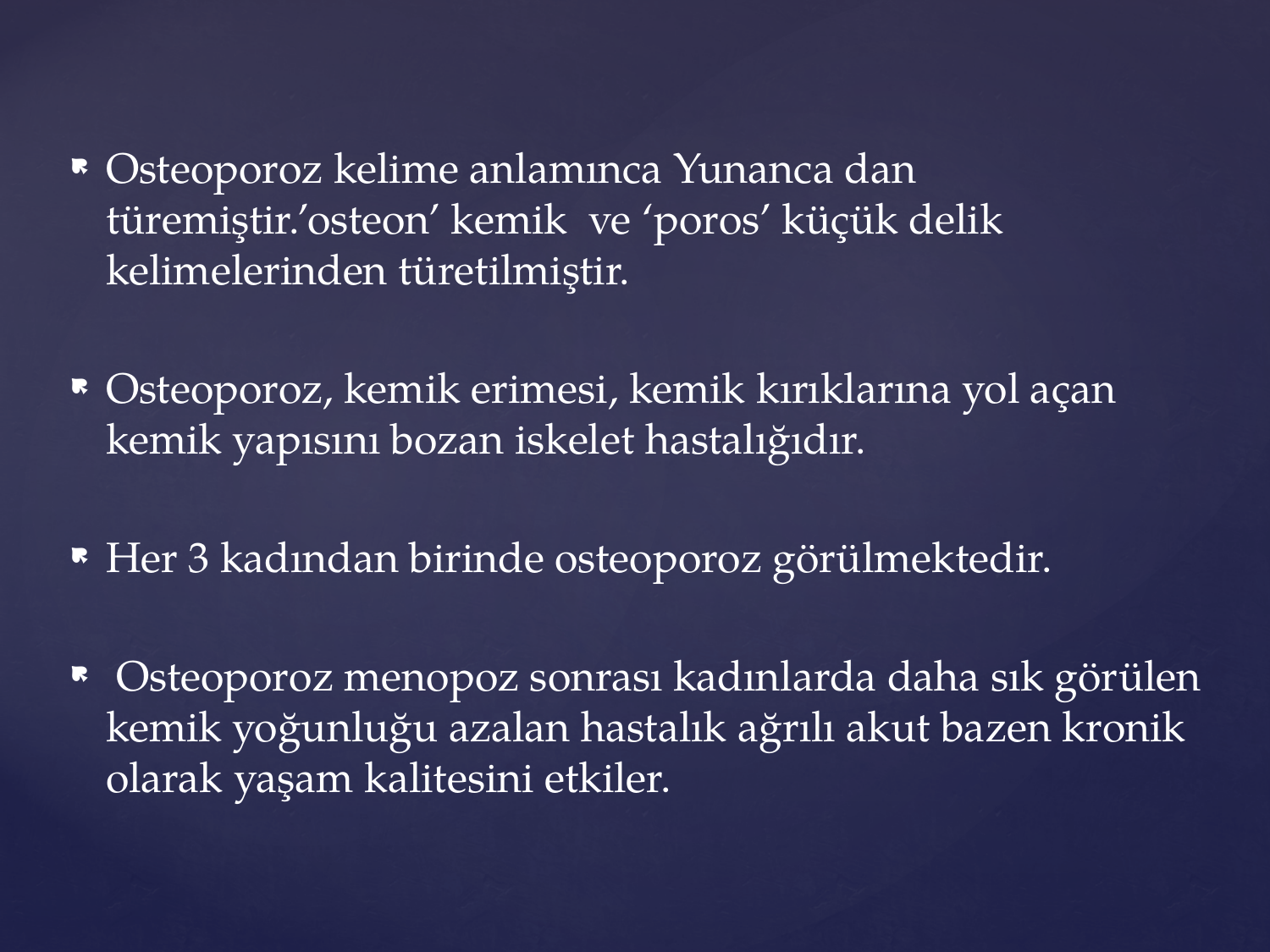

Osteoporoz kelime anlamınca Yunanca dan türemiştir.’osteon’ kemik  ve ‘poros’ küçük delik kelimelerinden türetilmiştir.

Osteoporoz, kemik erimesi, kemik kırıklarına yol açan kemik yapısını bozan iskelet hastalığıdır.

Her 3 kadından birinde osteoporoz görülmektedir.

 Osteoporoz menopoz sonrası kadınlarda daha sık görülen kemik yoğunluğu azalan hastalık ağrılı akut bazen kronik olarak yaşam kalitesini etkiler.